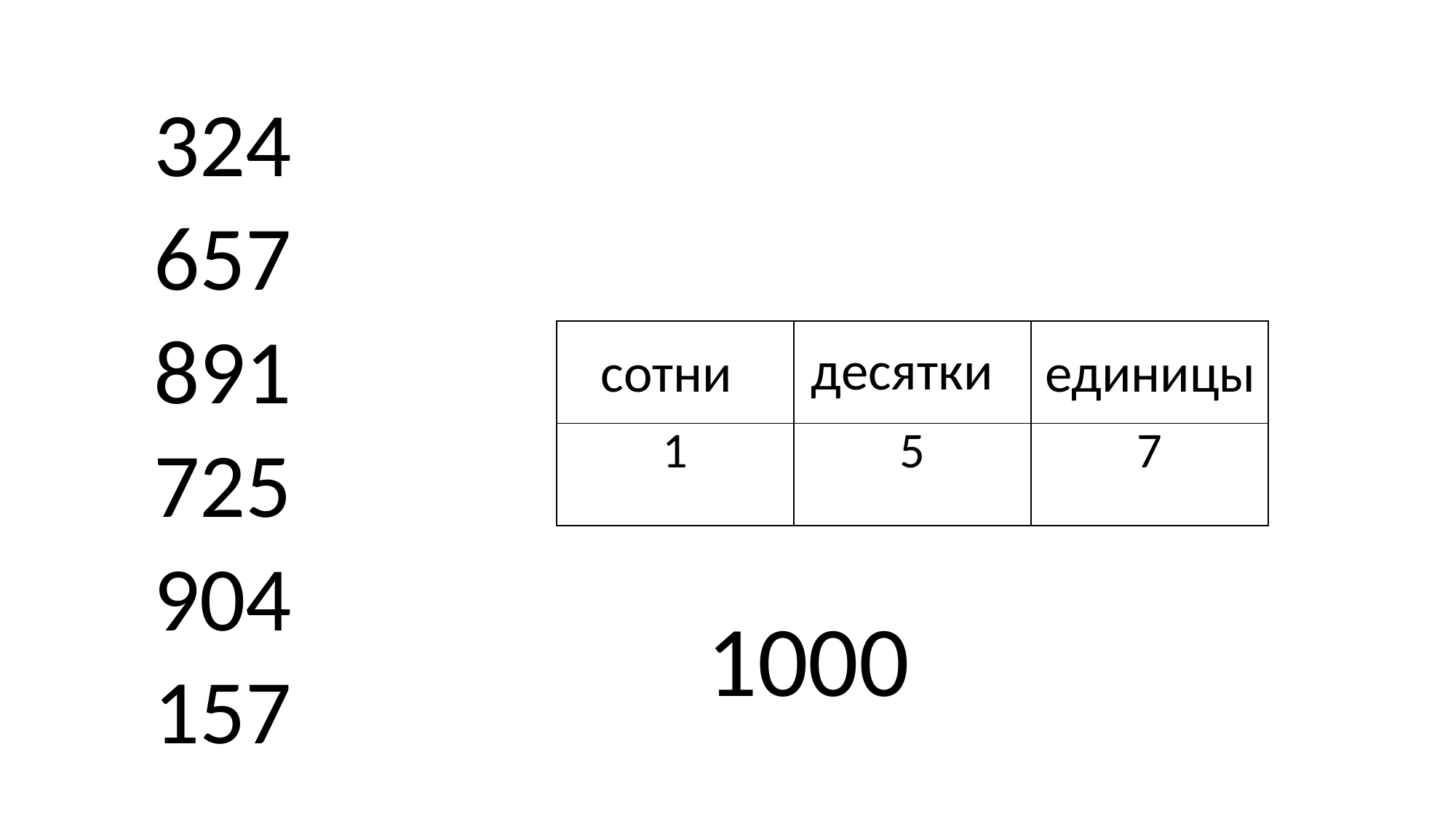

324
657
891
725
904
157

|  |  |  |
| --- | --- | --- |
| 1 | 5 | 7 |
десятки
сотни
единицы
1000